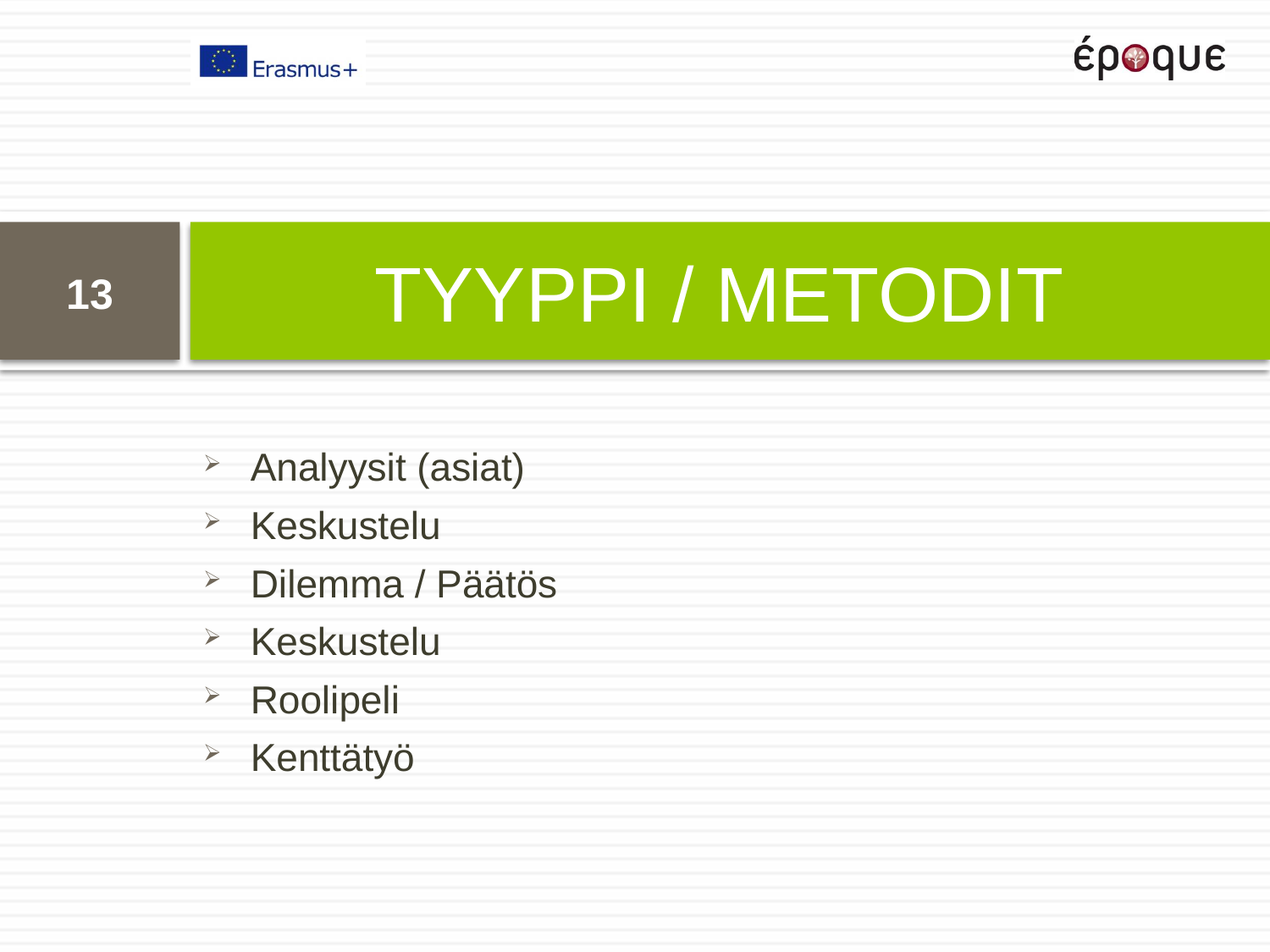

# TYYPPI / METODIT
13
Analyysit (asiat)
Keskustelu
Dilemma / Päätös
Keskustelu
Roolipeli
Kenttätyö